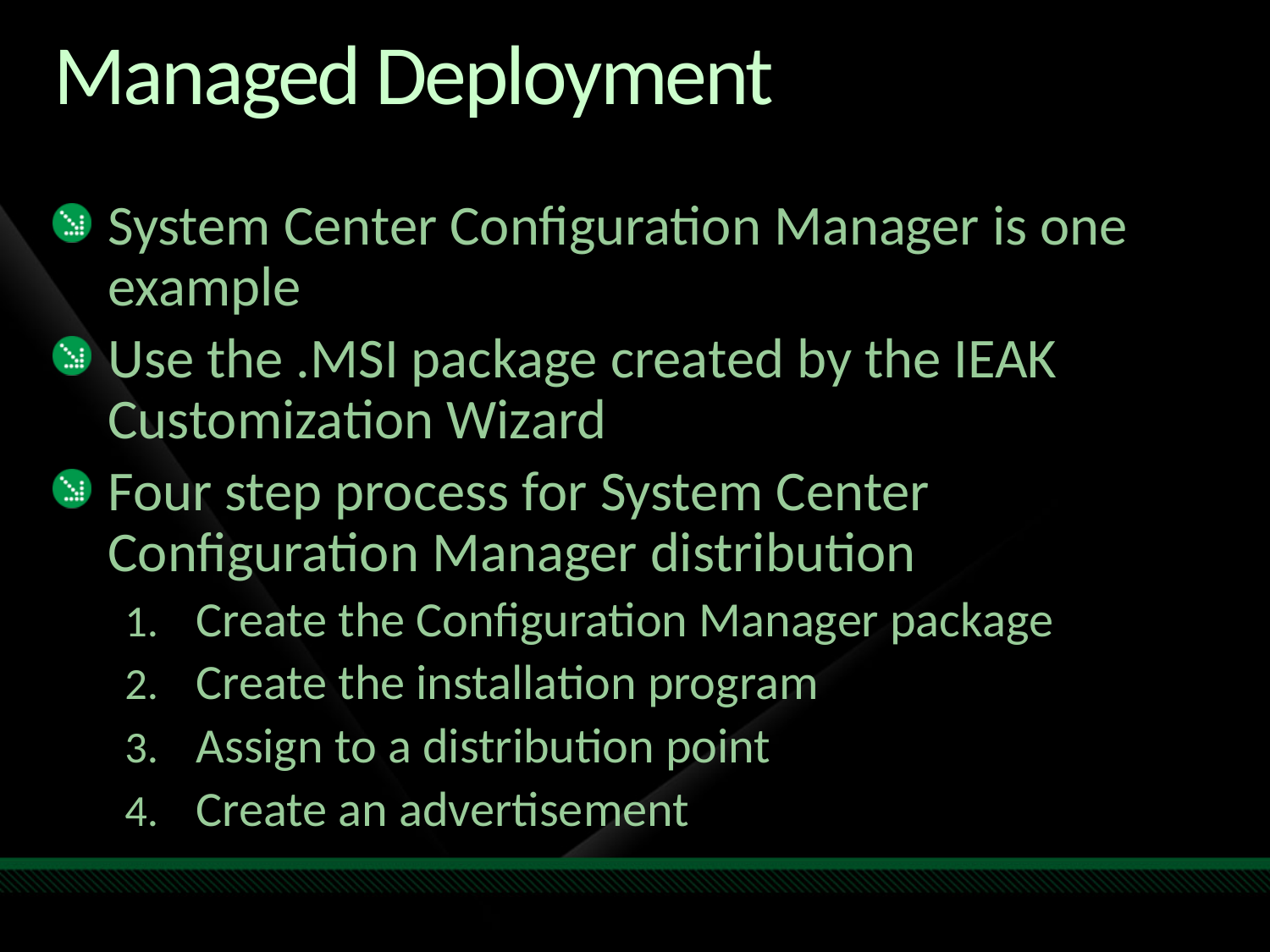

# Managed Deployment
System Center Configuration Manager is one example
Use the .MSI package created by the IEAK Customization Wizard
Four step process for System Center Configuration Manager distribution
Create the Configuration Manager package
Create the installation program
Assign to a distribution point
Create an advertisement